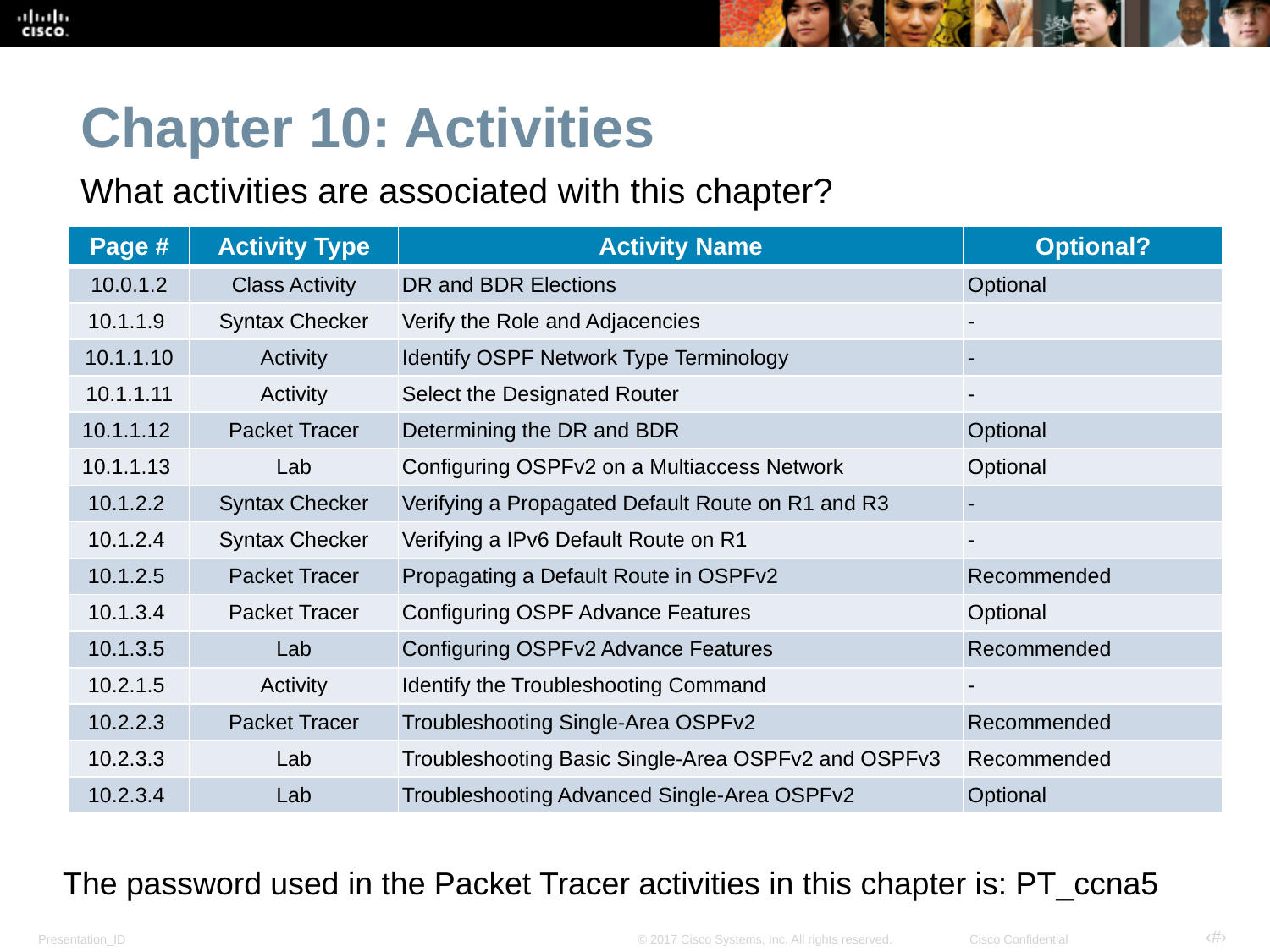

Chapter 10: Activities
What activities are associated with this chapter?

| Page # | Activity Type | Activity Name | Optional? |
| --- | --- | --- | --- |
| 10.0.1.2 | Class Activity | DR and BDR Elections | Optional |
| 10.1.1.9 | Syntax Checker | Verify the Role and Adjacencies | - |
| 10.1.1.10 | Activity | Identify OSPF Network Type Terminology | - |
| 10.1.1.11 | Activity | Select the Designated Router | - |
| 10.1.1.12 | Packet Tracer | Determining the DR and BDR | Optional |
| 10.1.1.13 | Lab | Configuring OSPFv2 on a Multiaccess Network | Optional |
| 10.1.2.2 | Syntax Checker | Verifying a Propagated Default Route on R1 and R3 | - |
| 10.1.2.4 | Syntax Checker | Verifying a IPv6 Default Route on R1 | - |
| 10.1.2.5 | Packet Tracer | Propagating a Default Route in OSPFv2 | Recommended |
| 10.1.3.4 | Packet Tracer | Configuring OSPF Advance Features | Optional |
| 10.1.3.5 | Lab | Configuring OSPFv2 Advance Features | Recommended |
| 10.2.1.5 | Activity | Identify the Troubleshooting Command | - |
| 10.2.2.3 | Packet Tracer | Troubleshooting Single-Area OSPFv2 | Recommended |
| 10.2.3.3 | Lab | Troubleshooting Basic Single-Area OSPFv2 and OSPFv3 | Recommended |
| 10.2.3.4 | Lab | Troubleshooting Advanced Single-Area OSPFv2 | Optional |
The password used in the Packet Tracer activities in this chapter is: PT_ccna5